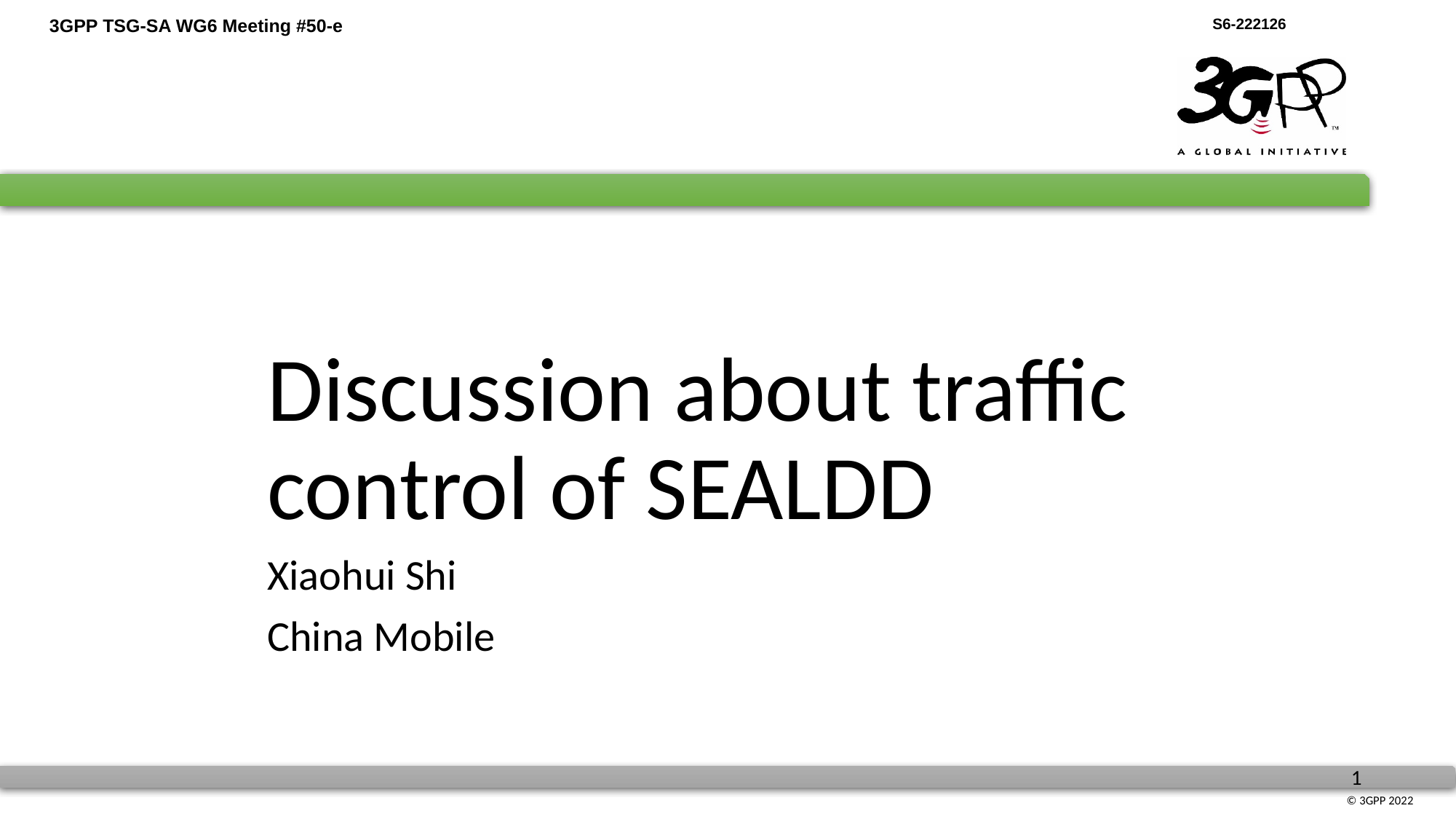

# Discussion about traffic control of SEALDD
Xiaohui Shi
China Mobile